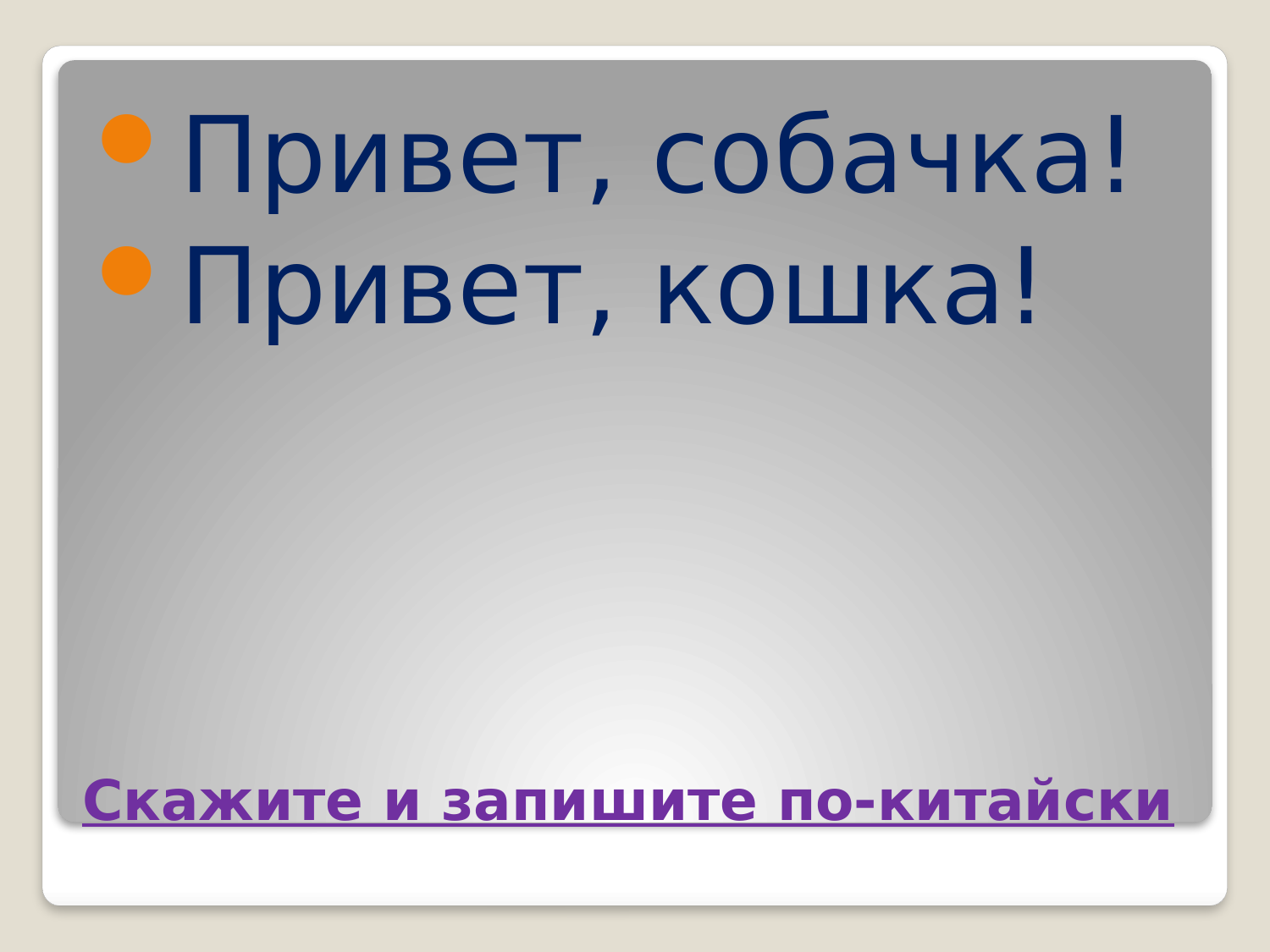

Привет, собачка!
Привет, кошка!

# Скажите и запишите по-китайски